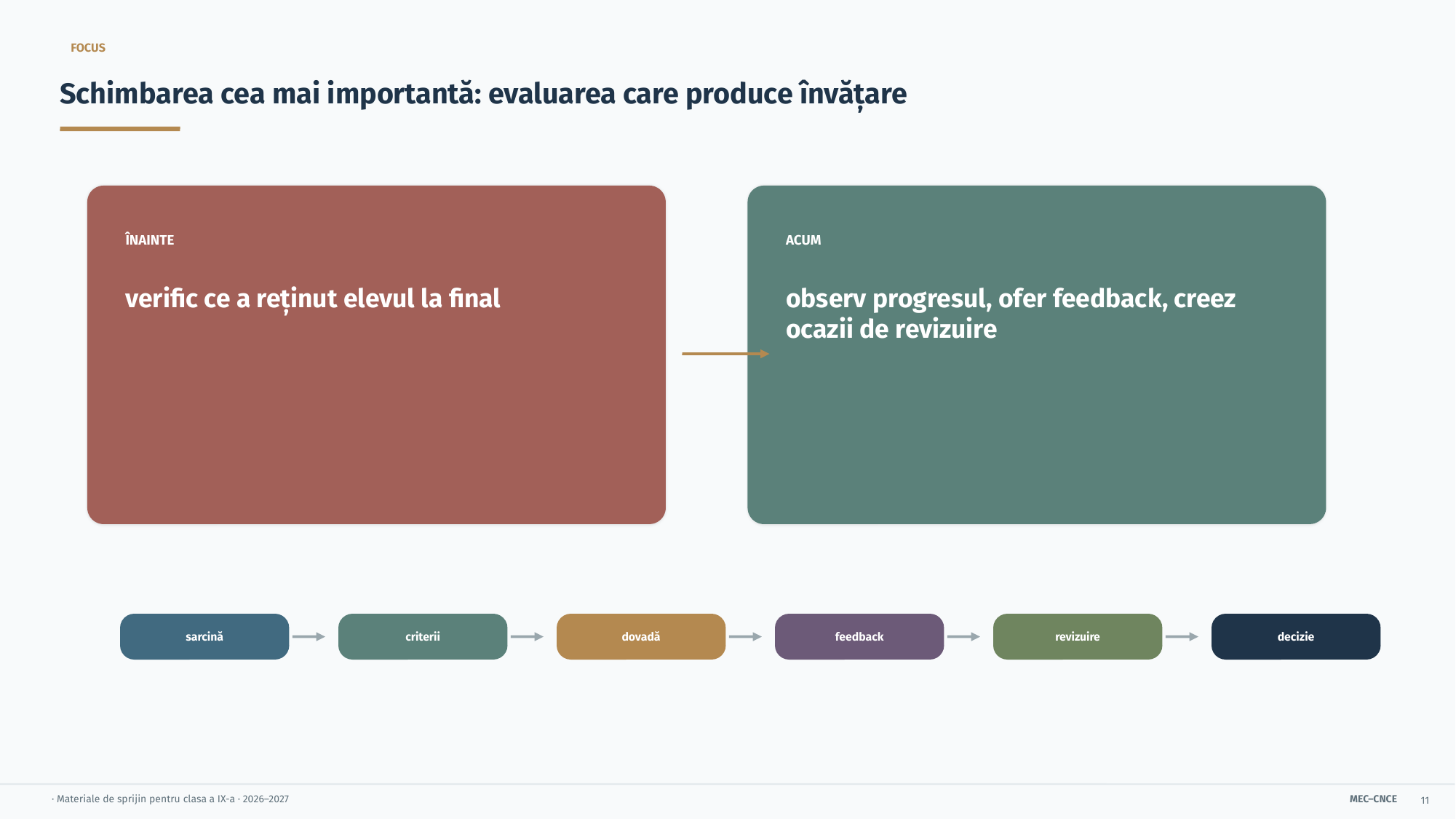

FOCUS
Schimbarea cea mai importantă: evaluarea care produce învățare

ÎNAINTE
ACUM
verific ce a reținut elevul la final
observ progresul, ofer feedback, creez ocazii de revizuire

sarcină
criterii
dovadă
feedback
revizuire
decizie

11